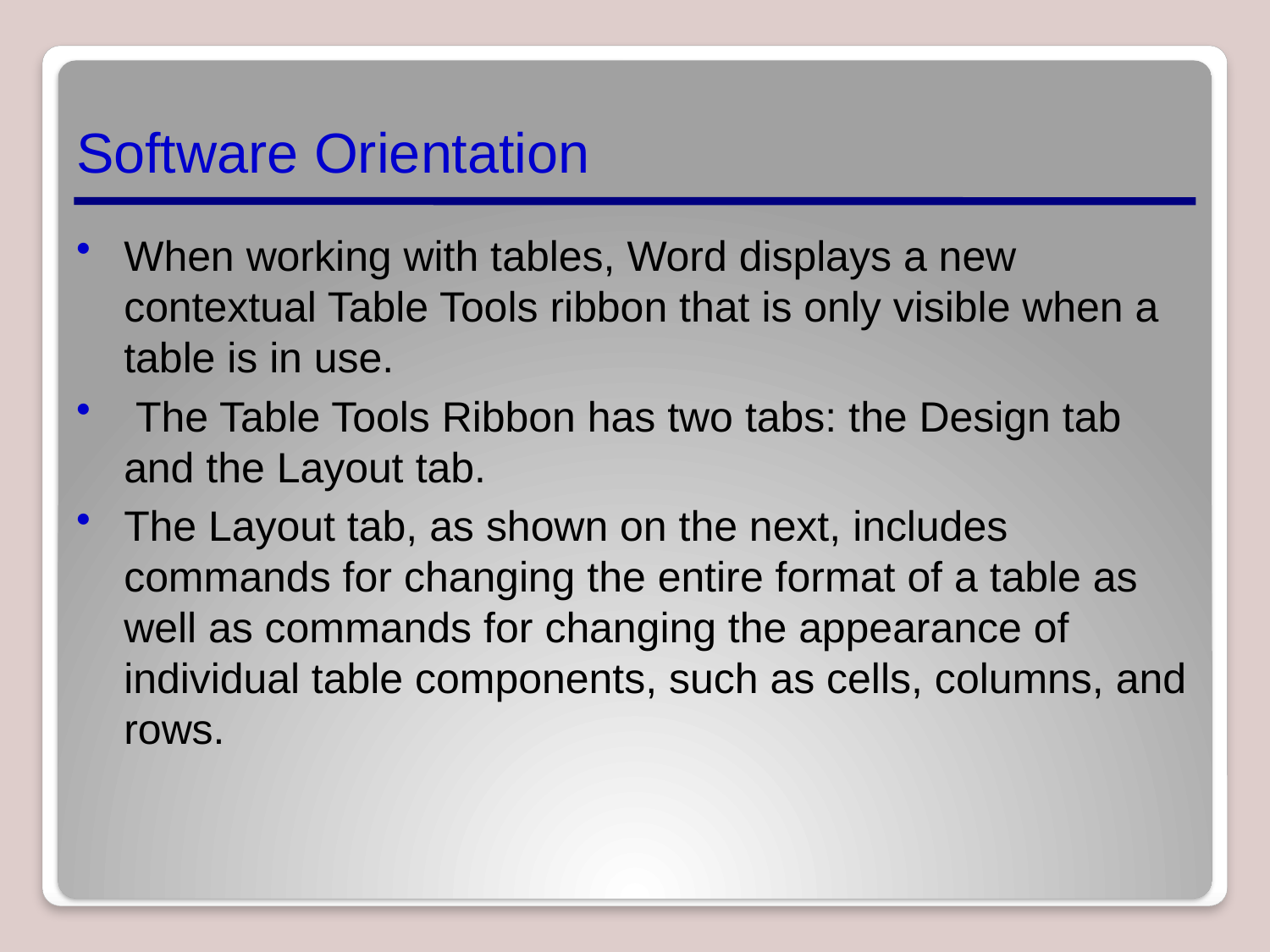

# Software Orientation
When working with tables, Word displays a new contextual Table Tools ribbon that is only visible when a table is in use.
 The Table Tools Ribbon has two tabs: the Design tab and the Layout tab.
The Layout tab, as shown on the next, includes commands for changing the entire format of a table as well as commands for changing the appearance of individual table components, such as cells, columns, and rows.